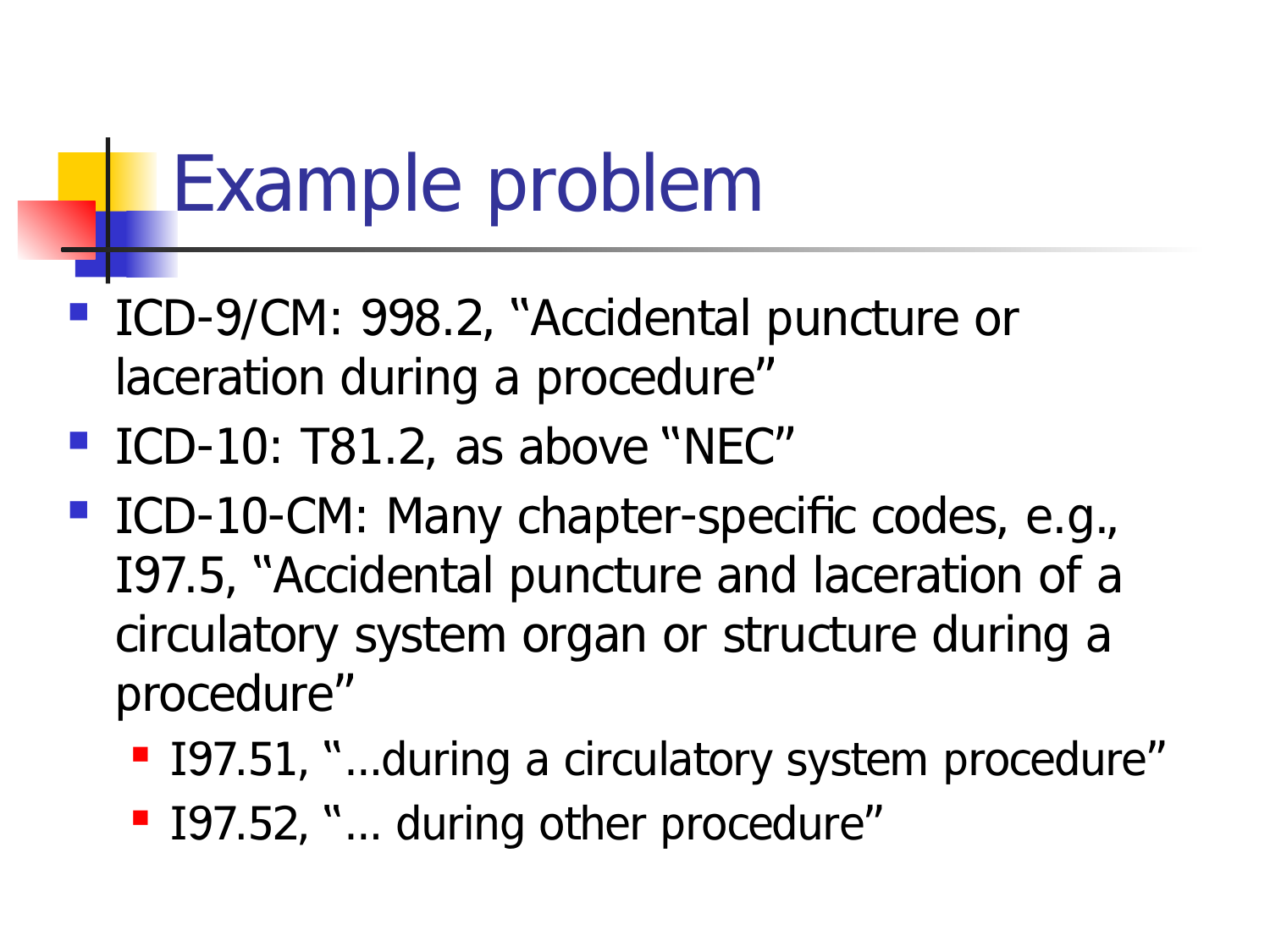

# Example problem
ICD-9/CM: 998.2, “Accidental puncture or laceration during a procedure”
ICD-10: T81.2, as above “NEC”
ICD-10-CM: Many chapter-specific codes, e.g.,       I97.5, “Accidental puncture and laceration of a circulatory system organ or structure during a procedure”
I97.51, “…during a circulatory system procedure”
I97.52, “… during other procedure”